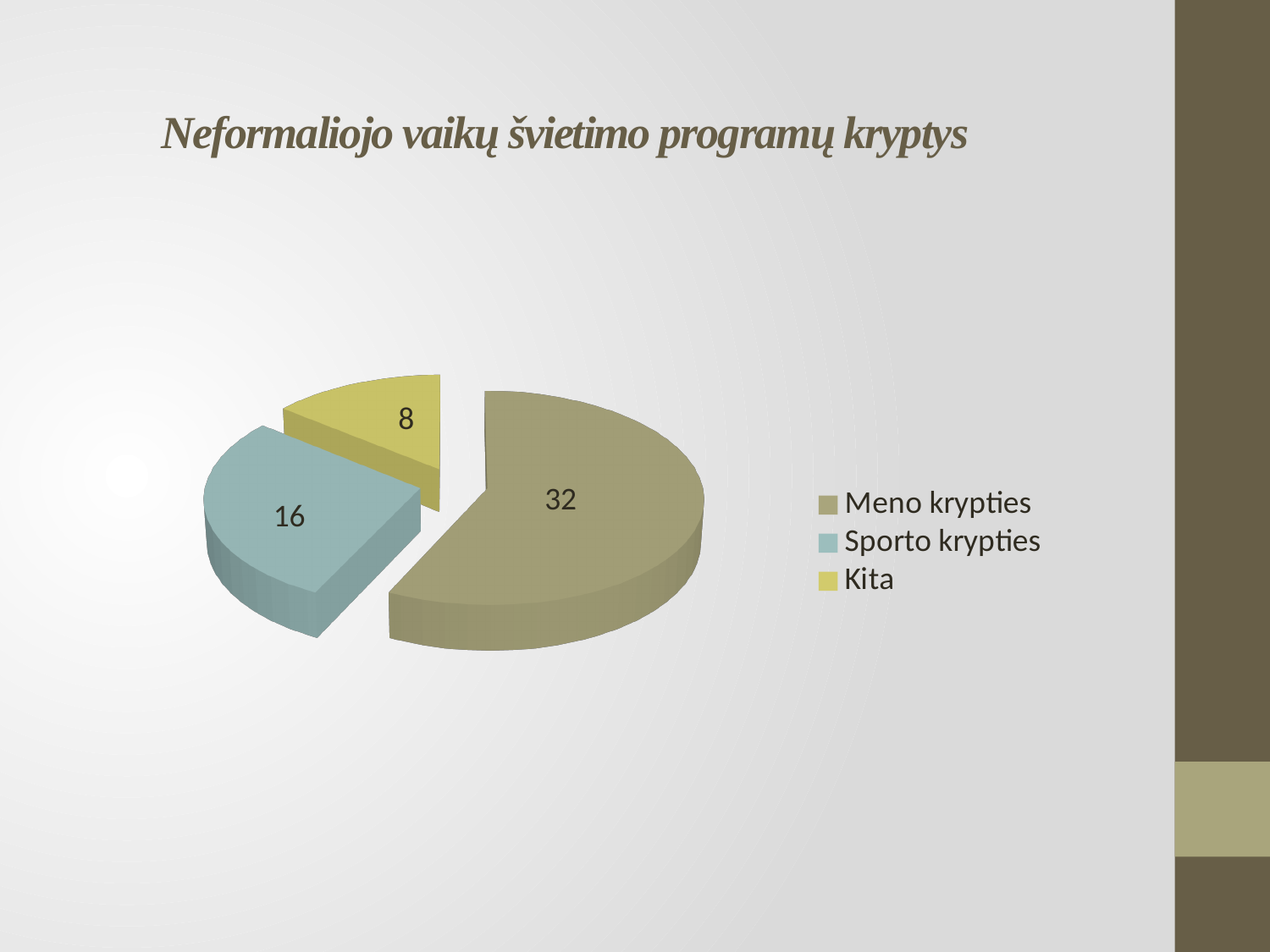

# Neformaliojo vaikų švietimo programų kryptys

[unsupported chart]